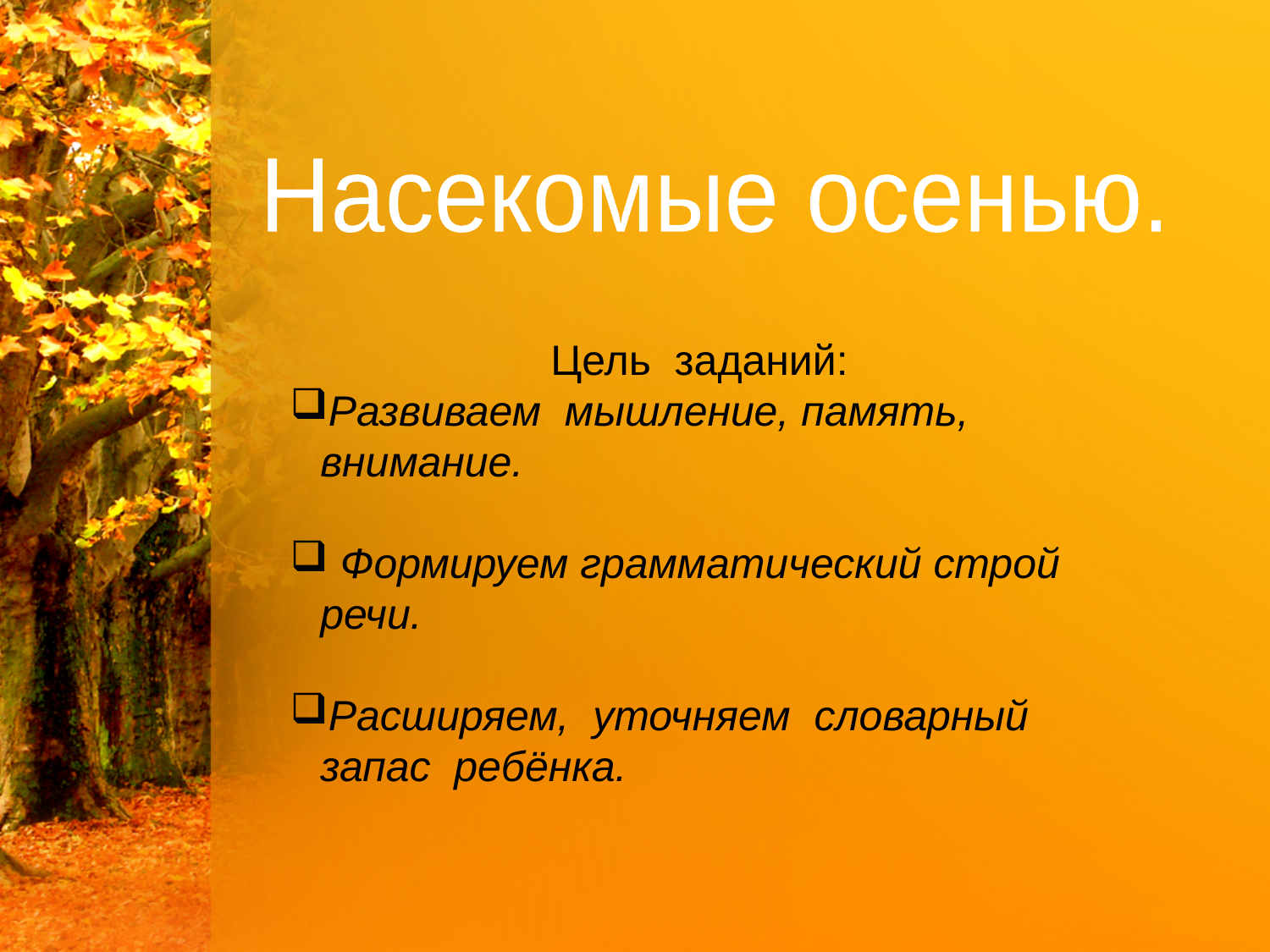

Насекомые осенью.
Цель  заданий:
Развиваем  мышление, память, внимание.

 Формируем грамматический строй речи.

Расширяем,  уточняем  словарный  запас  ребёнка.